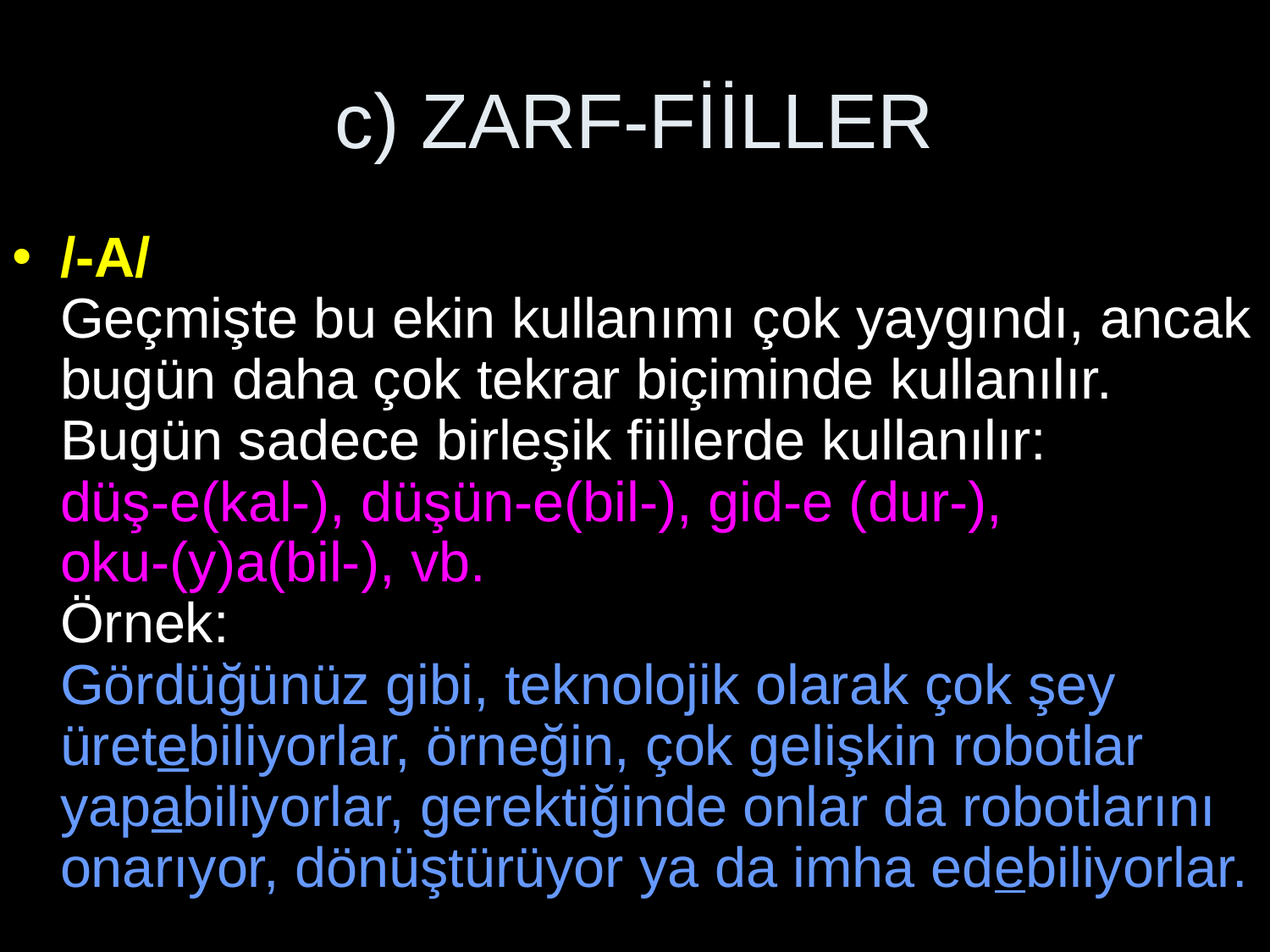

# c) ZARF-FİİLLER
/-A/
Geçmişte bu ekin kullanımı çok yaygındı, ancak bugün daha çok tekrar biçiminde kullanılır. Bugün sadece birleşik fiillerde kullanılır:
düş-e(kal-), düşün-e(bil-), gid-e (dur-),
oku-(y)a(bil-), vb.
Örnek:
Gördüğünüz gibi, teknolojik olarak çok şey üretebiliyorlar, örneğin, çok gelişkin robotlar yapabiliyorlar, gerektiğinde onlar da robotlarını onarıyor, dönüştürüyor ya da imha edebiliyorlar.